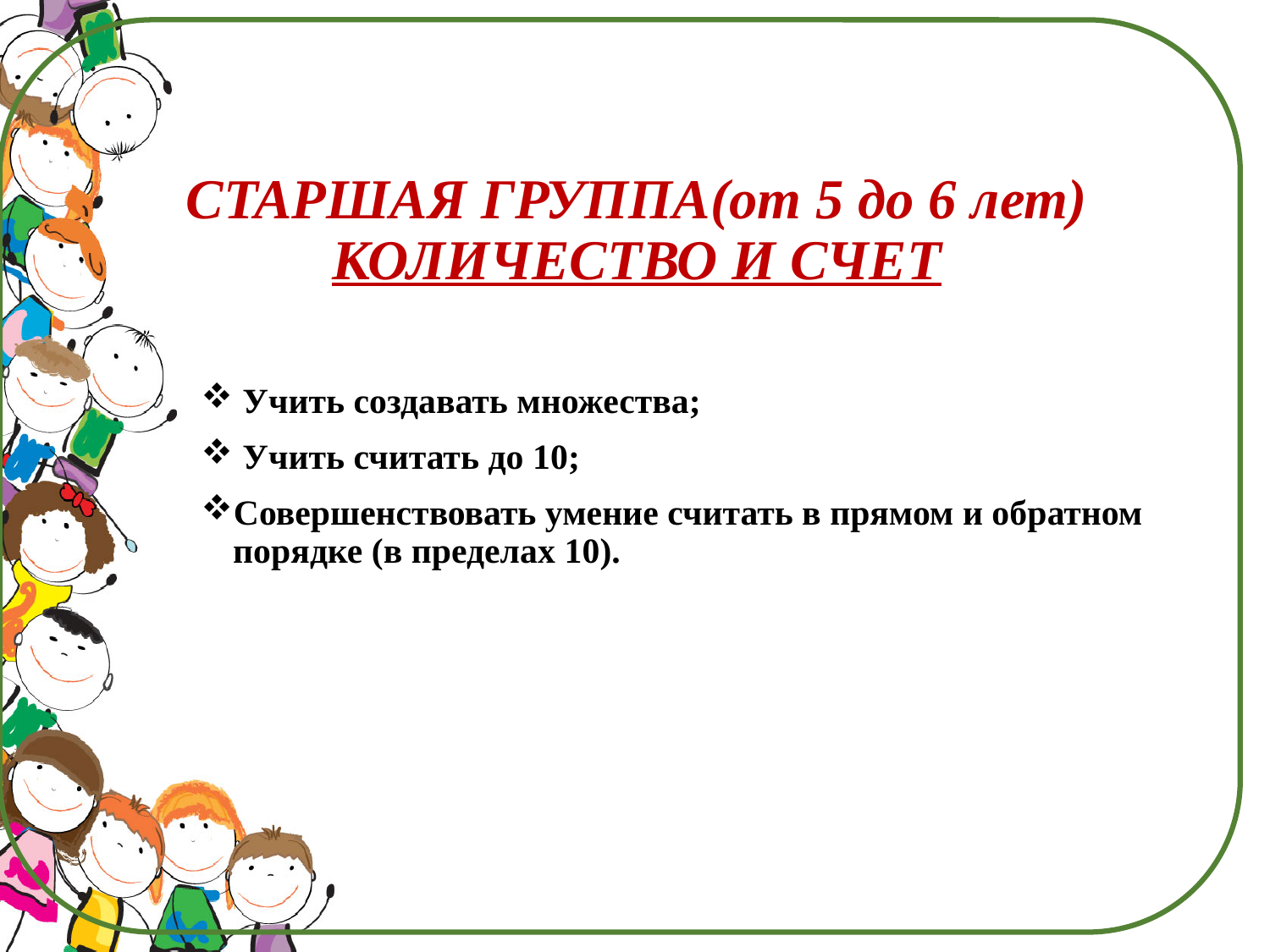

# СТАРШАЯ ГРУППА(от 5 до 6 лет) КОЛИЧЕСТВО И СЧЕТ
 Учить создавать множества;
 Учить считать до 10;
Совершенствовать умение считать в прямом и обратном порядке (в пределах 10).